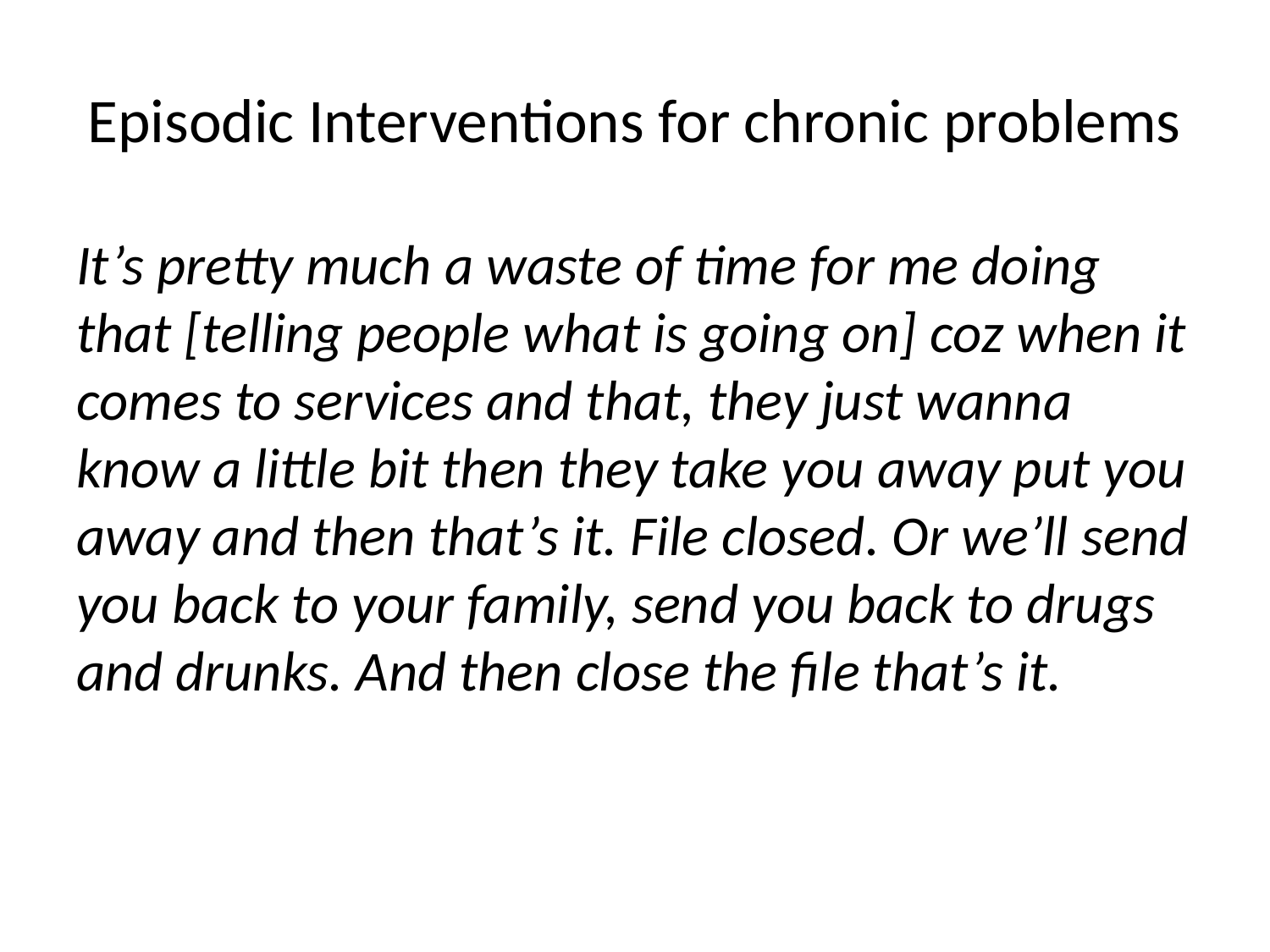

# Episodic Interventions for chronic problems
It’s pretty much a waste of time for me doing that [telling people what is going on] coz when it comes to services and that, they just wanna know a little bit then they take you away put you away and then that’s it. File closed. Or we’ll send you back to your family, send you back to drugs and drunks. And then close the file that’s it.